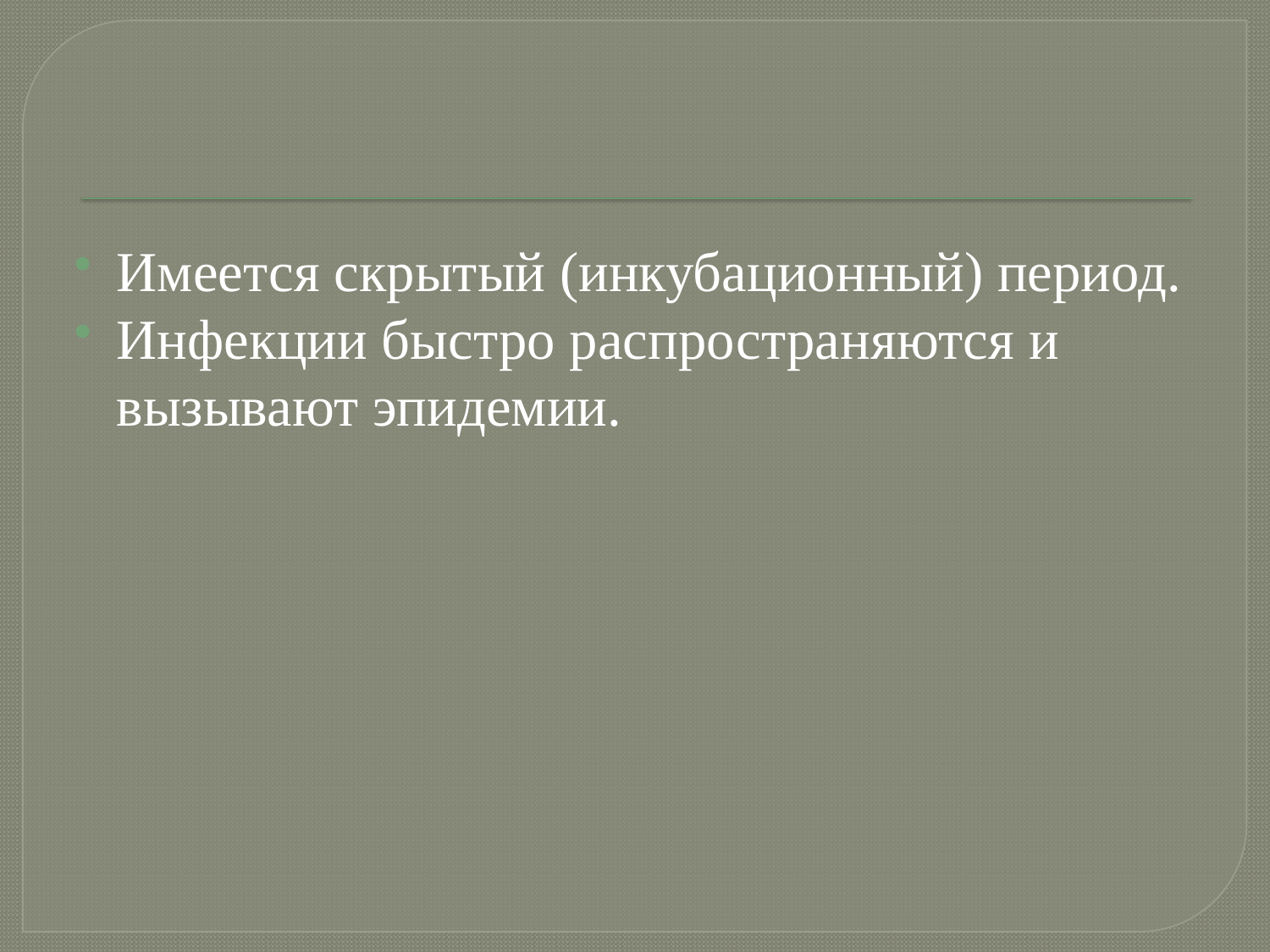

#
Имеется скрытый (инкубационный) период.
Инфекции быстро распространяются и вызывают эпидемии.